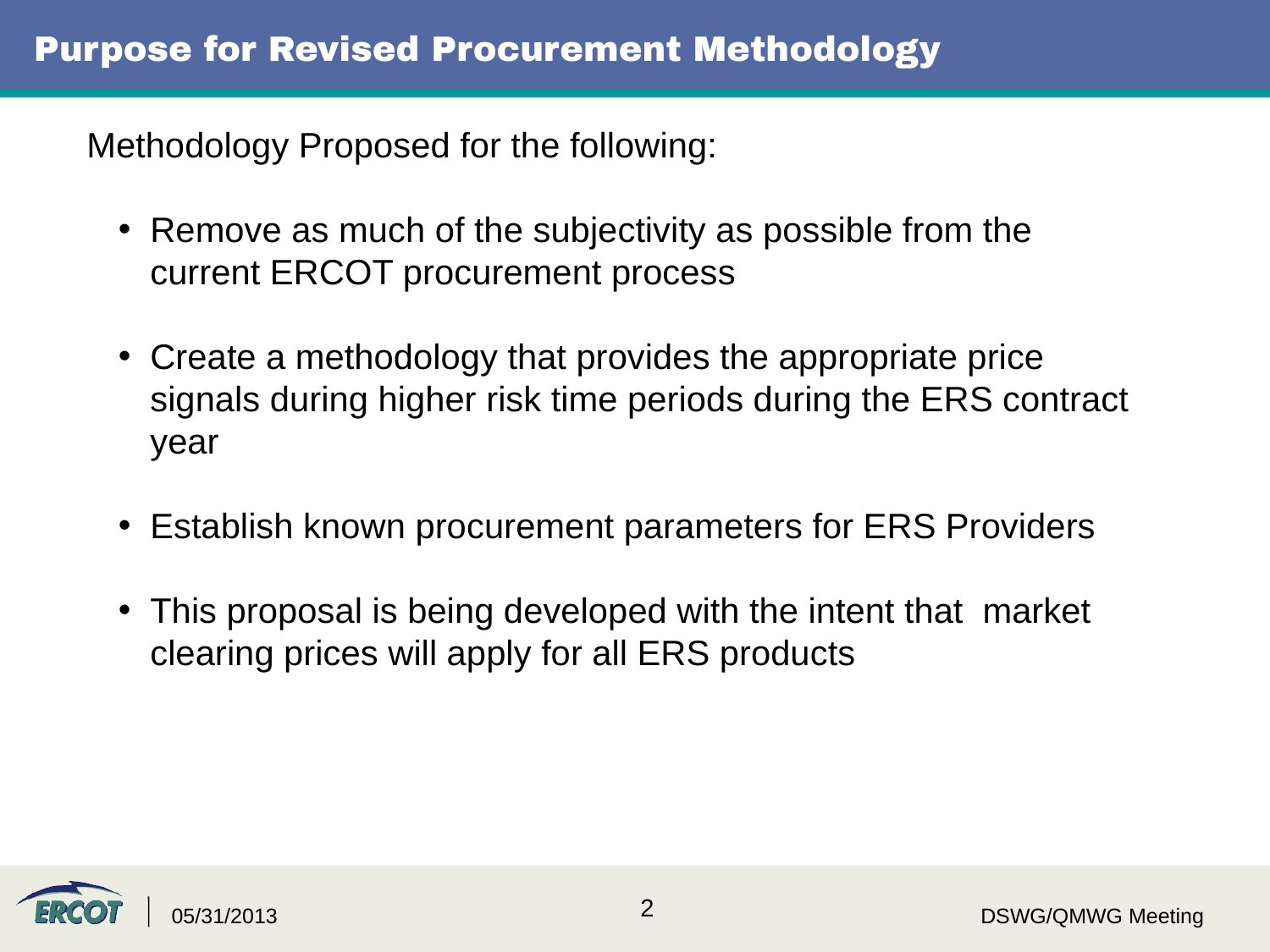

# Purpose for Revised Procurement Methodology
Methodology Proposed for the following:

Remove as much of the subjectivity as possible from the current ERCOT procurement process

Create a methodology that provides the appropriate price signals during higher risk time periods during the ERS contract year

Establish known procurement parameters for ERS Providers

This proposal is being developed with the intent that  market clearing prices will apply for all ERS products

2
05/31/2013
DSWG/QMWG Meeting